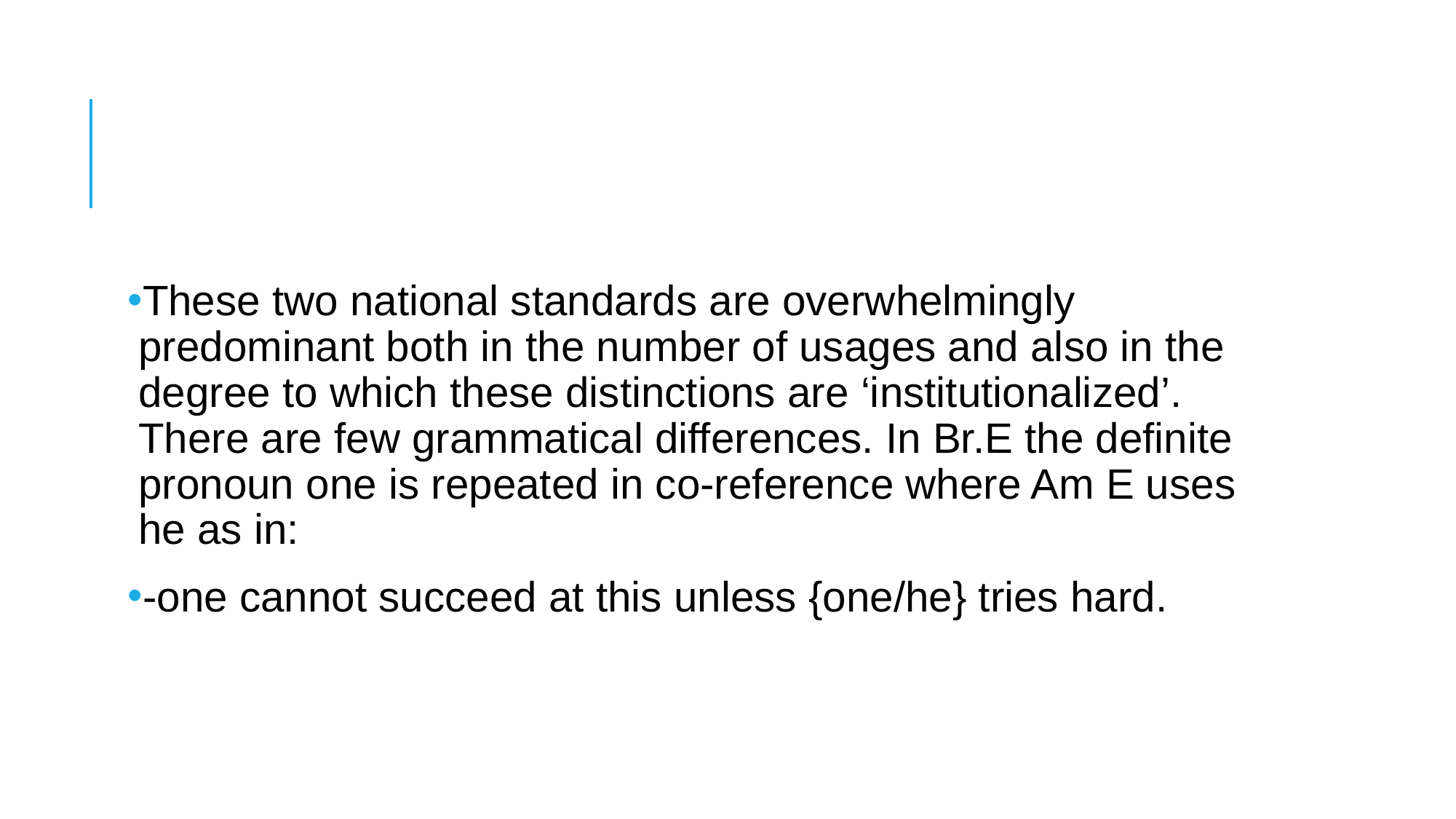

#
These two national standards are overwhelmingly predominant both in the number of usages and also in the degree to which these distinctions are ‘institutionalized’. There are few grammatical differences. In Br.E the definite pronoun one is repeated in co-reference where Am E uses he as in:
-one cannot succeed at this unless {one/he} tries hard.